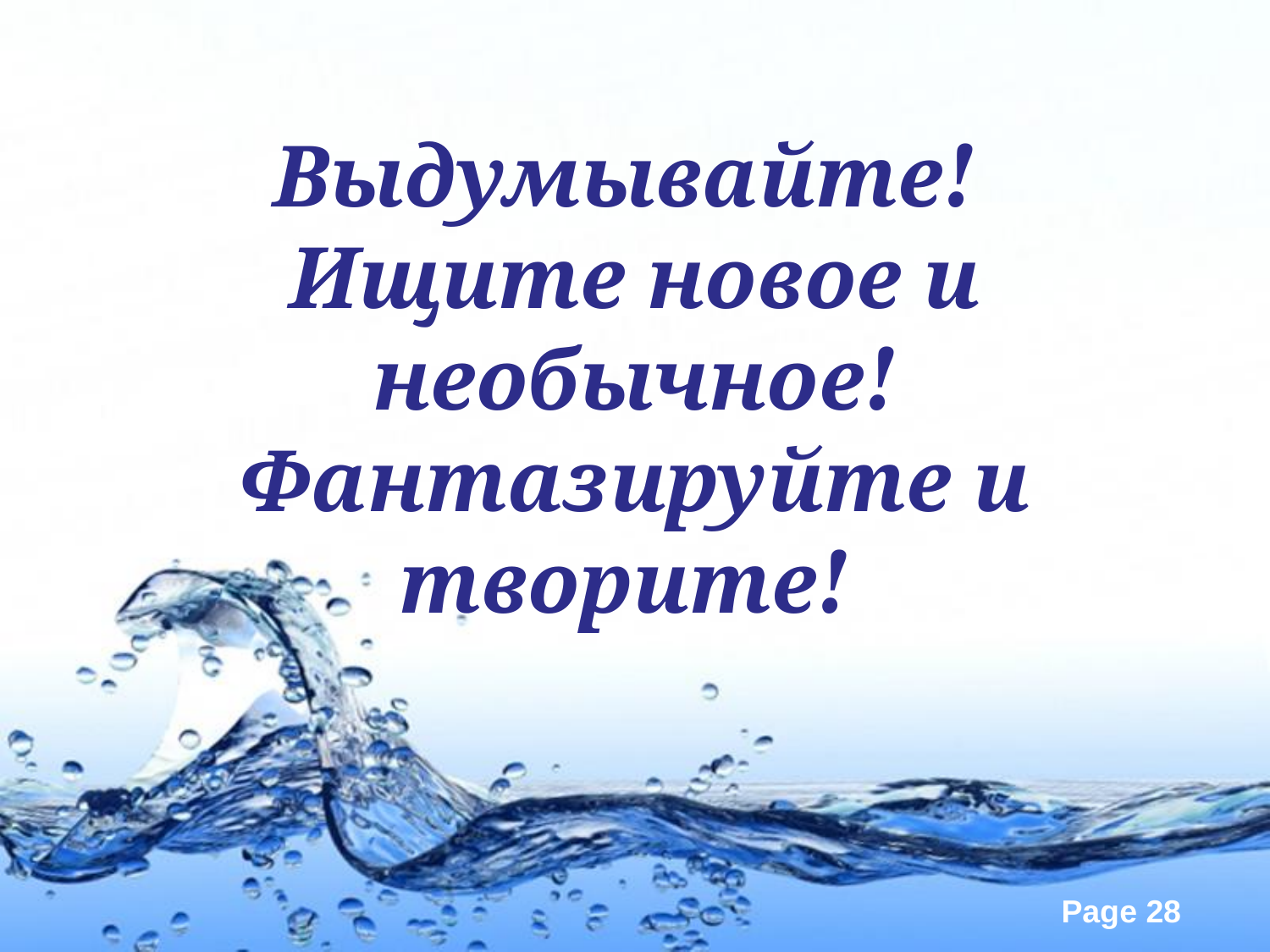

# Выдумывайте!  Ищите новое и необычное! Фантазируйте и творите!